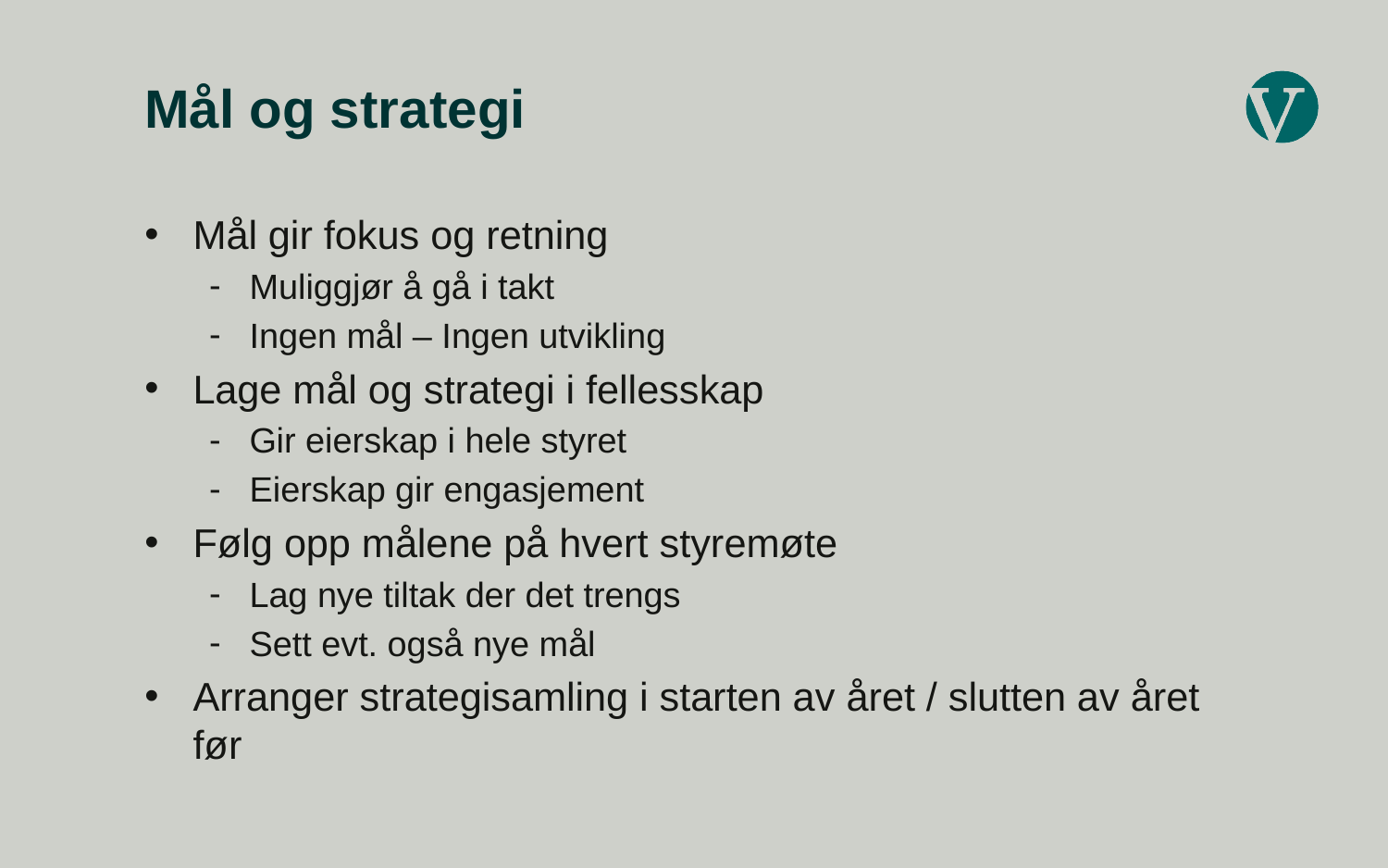

# Mål og strategi
Mål gir fokus og retning
Muliggjør å gå i takt
Ingen mål – Ingen utvikling
Lage mål og strategi i fellesskap
Gir eierskap i hele styret
Eierskap gir engasjement
Følg opp målene på hvert styremøte
Lag nye tiltak der det trengs
Sett evt. også nye mål
Arranger strategisamling i starten av året / slutten av året før